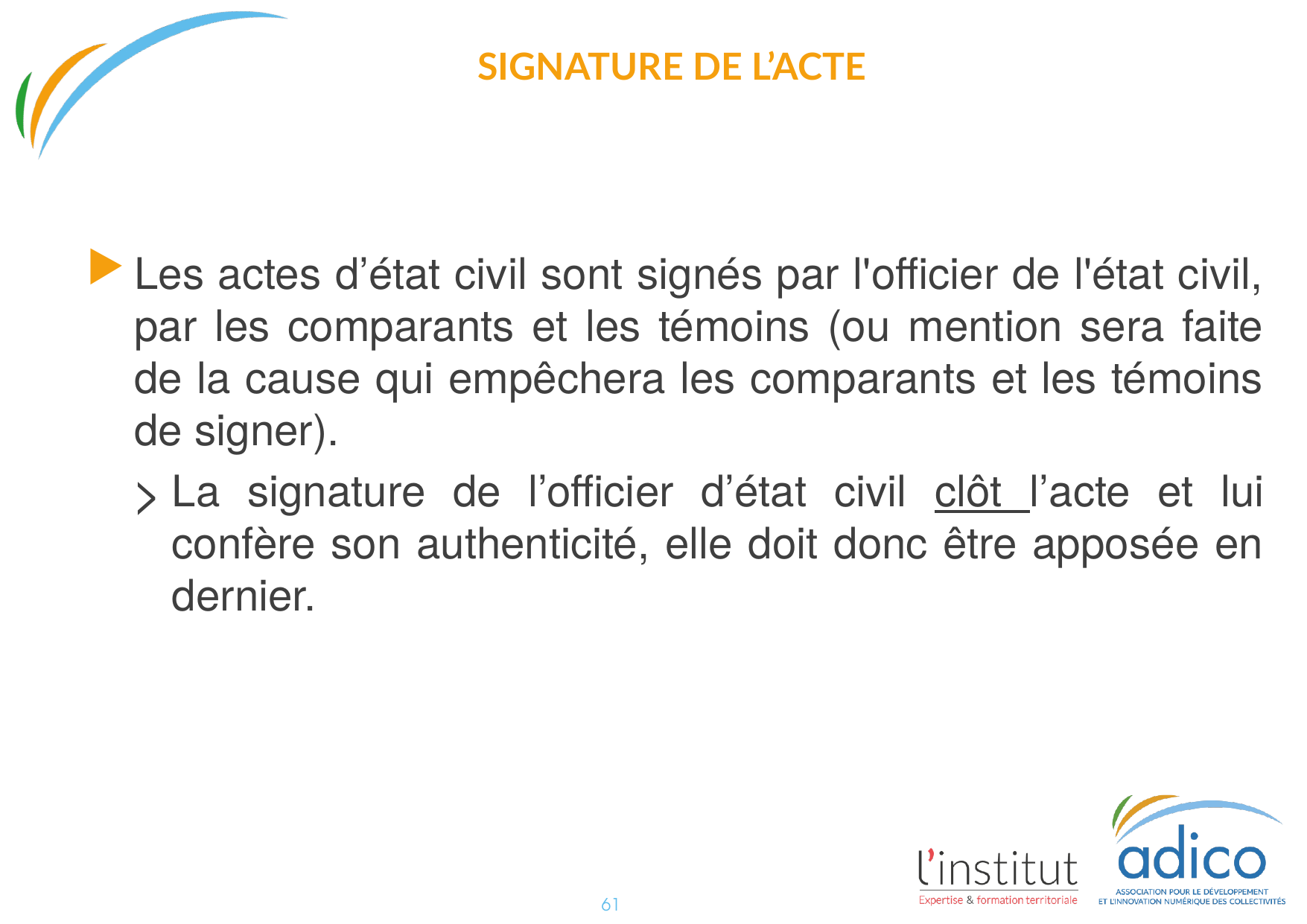

# SIGNATURE DE L’ACTE

Les actes d’état civil sont signés par l'officier de l'état civil, par les comparants et les témoins (ou mention sera faite de la cause qui empêchera les comparants et les témoins de signer).
La signature de l’officier d’état civil clôt l’acte et lui confère son authenticité, elle doit donc être apposée en dernier.